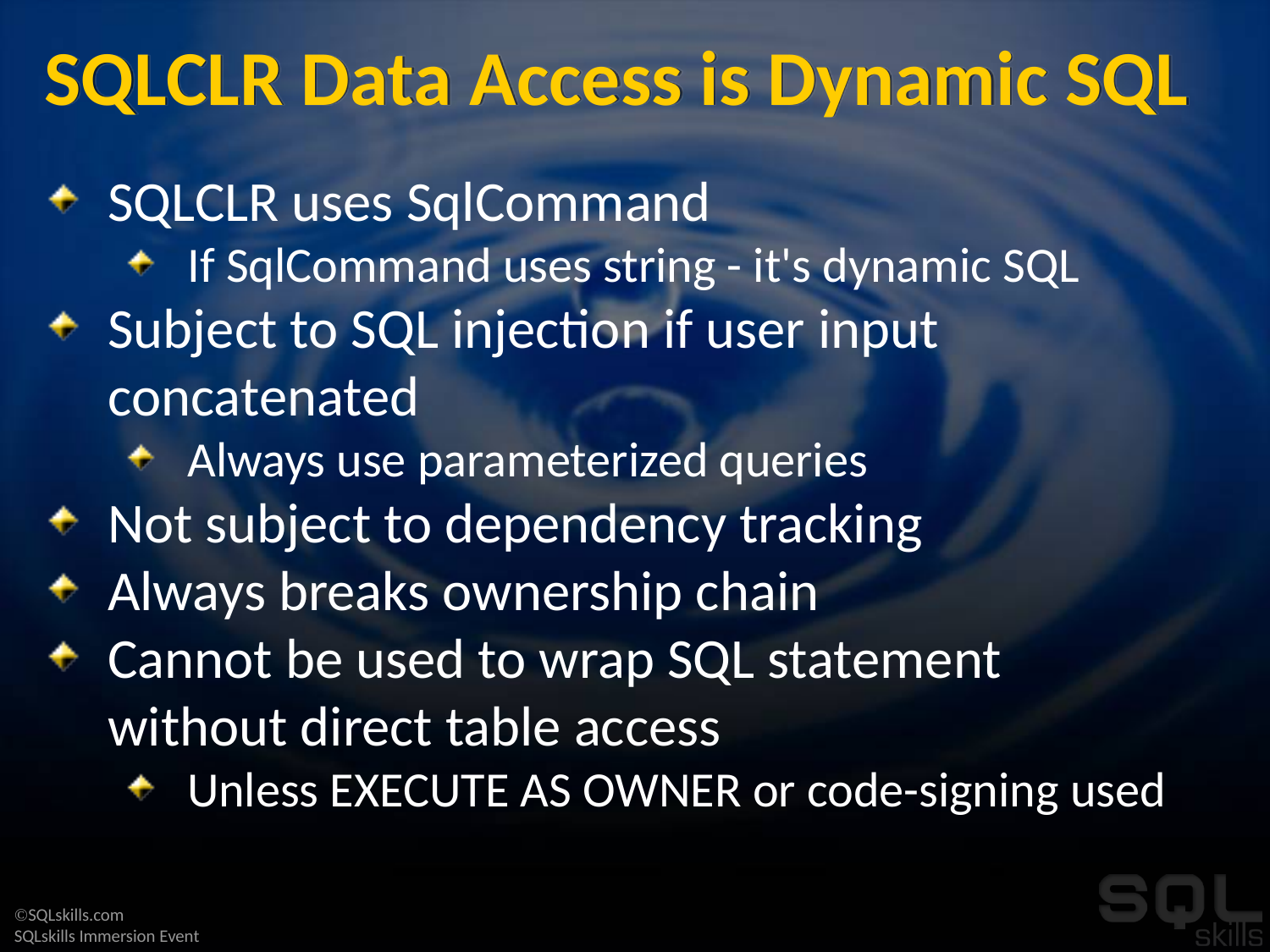

# SQLCLR Data Access is Dynamic SQL
SQLCLR uses SqlCommand
If SqlCommand uses string - it's dynamic SQL
Subject to SQL injection if user input concatenated
Always use parameterized queries
Not subject to dependency tracking
Always breaks ownership chain
Cannot be used to wrap SQL statement without direct table access
Unless EXECUTE AS OWNER or code-signing used